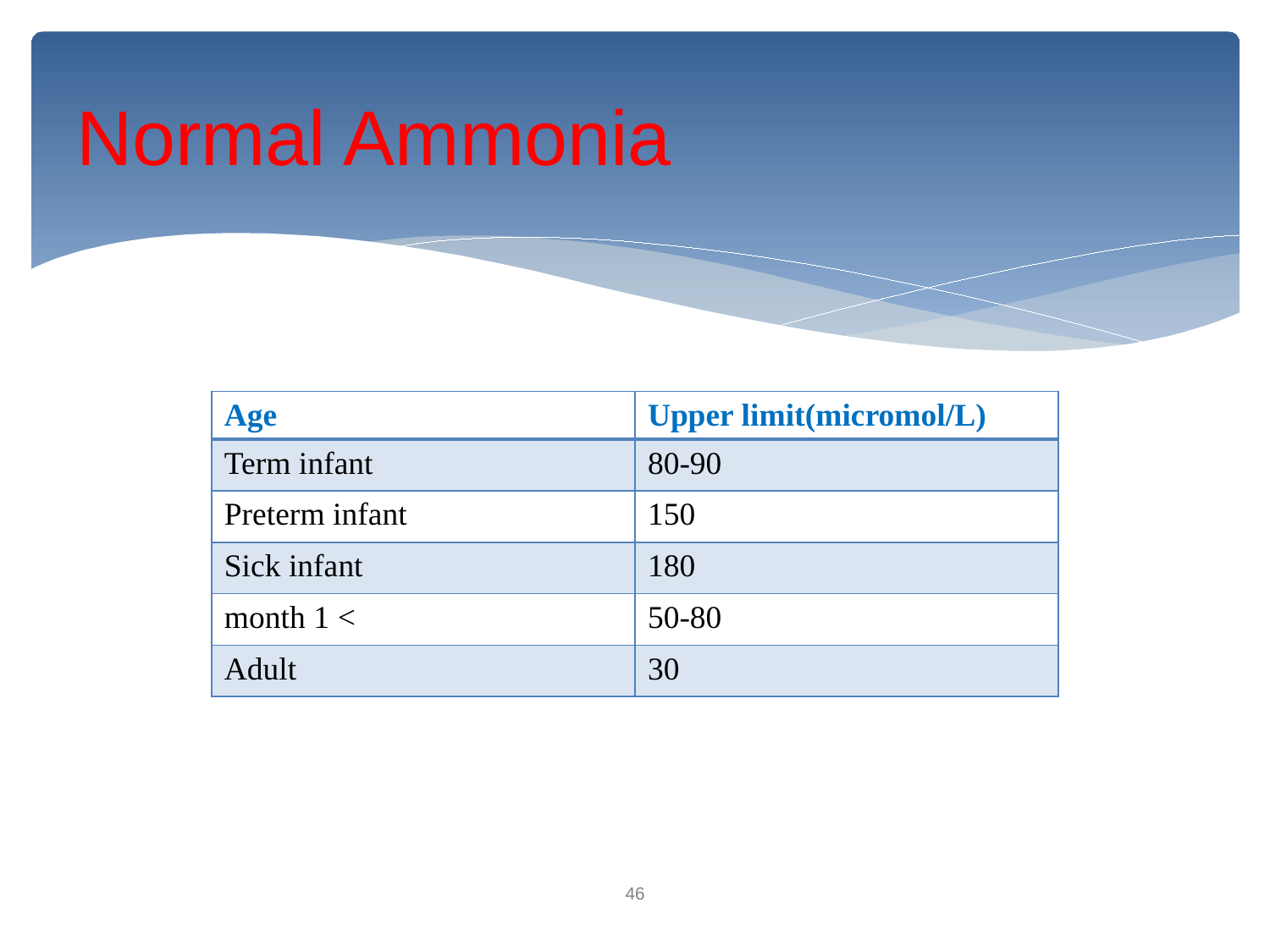

# Normal Ammonia

| Age | Upper limit(micromol/L) |
| --- | --- |
| Term infant | 80-90 |
| Preterm infant | 150 |
| Sick infant | 180 |
| > 1 month | 50-80 |
| Adult | 30 |
46